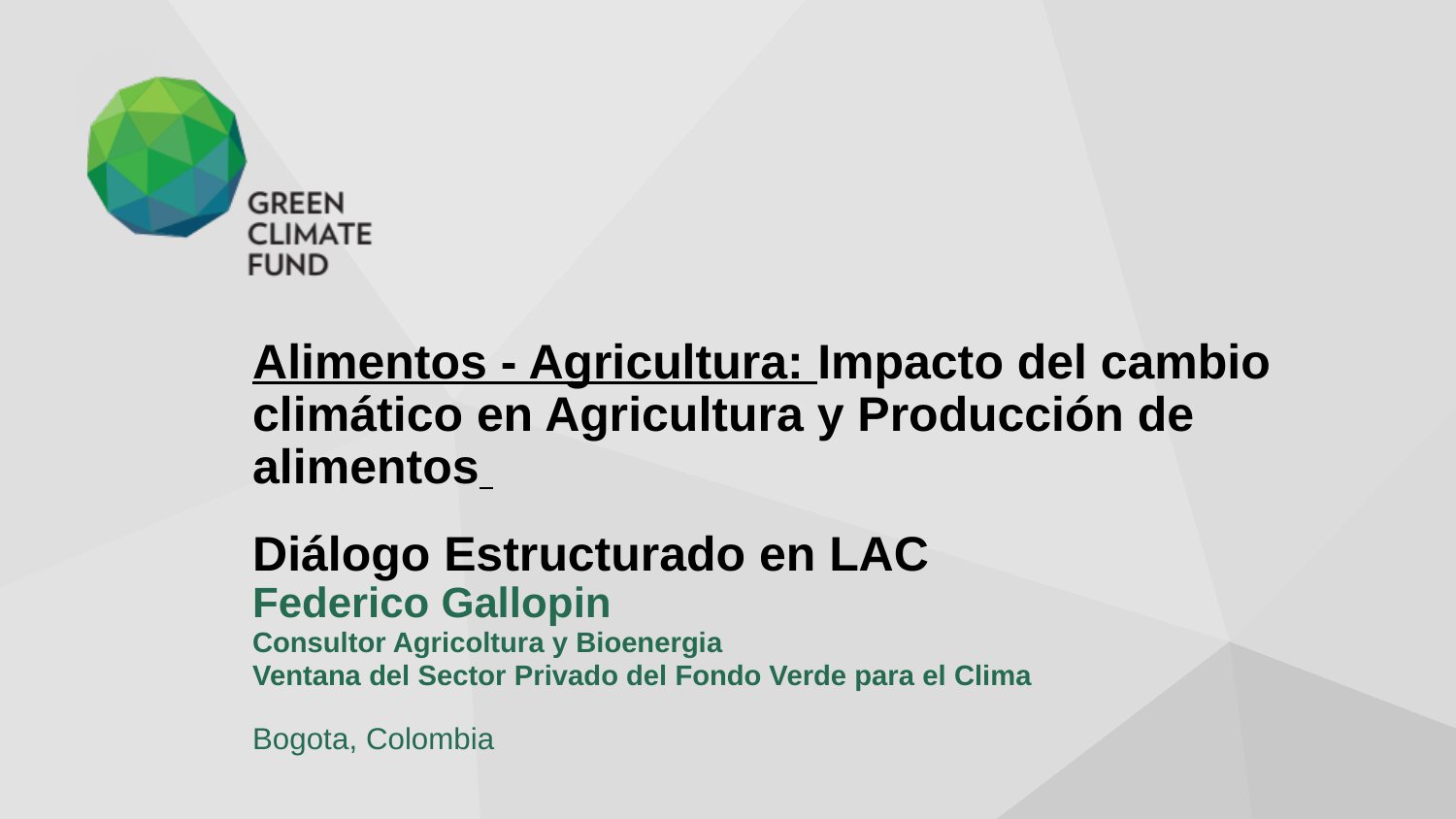

# Alimentos - Agricultura: Impacto del cambio climático en Agricultura y Producción de alimentos Diálogo Estructurado en LAC
Federico Gallopin
Consultor Agricoltura y Bioenergia
Ventana del Sector Privado del Fondo Verde para el Clima
Bogota, Colombia